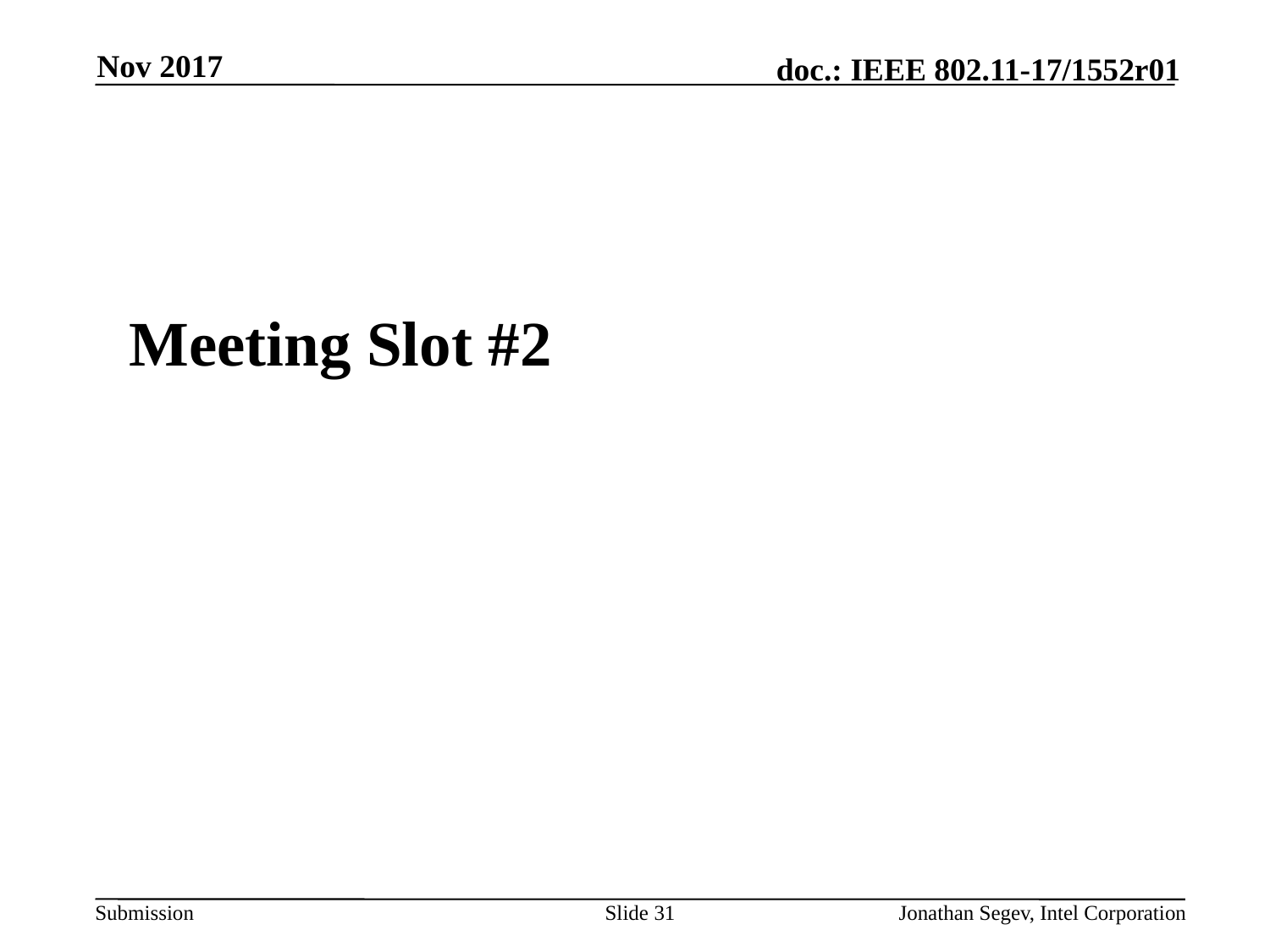

Nov 2017
#
Meeting Slot #2

Slide 31
Jonathan Segev, Intel Corporation